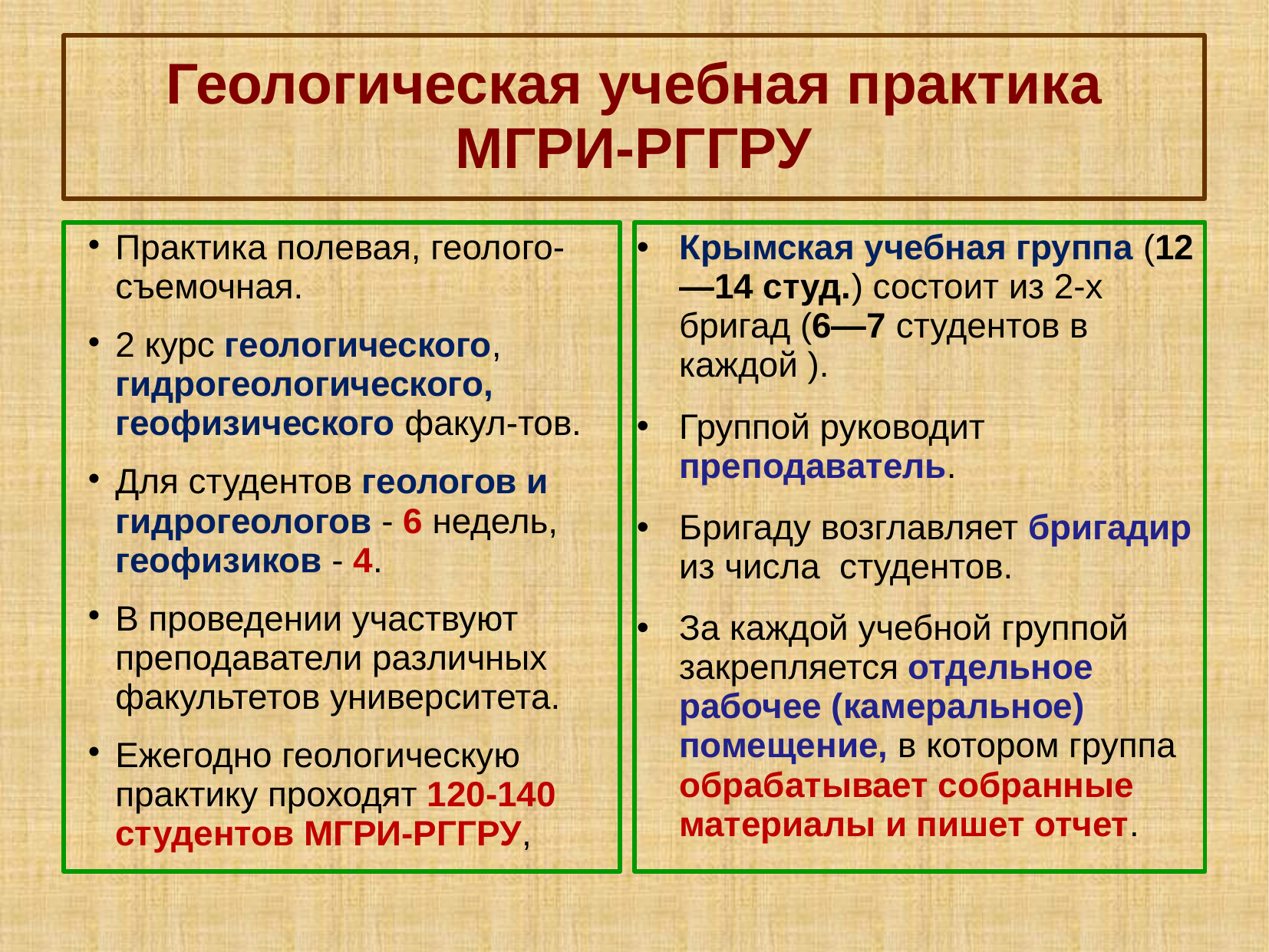

# Геологическая учебная практика МГРИ-РГГРУ
Практика полевая, геолого-съемочная.
2 курс геологического, гидрогеологического, геофизического факул-тов.
Для студентов геологов и гидрогеологов - 6 недель, геофизиков - 4.
В проведении участвуют преподаватели различных факультетов университета.
Ежегодно геологическую практику проходят 120-140 студентов МГРИ-РГГРУ,
Крымская учебная группа (12—14 студ.) состоит из 2-х бригад (6—7 студентов в каждой ).
Группой руководит преподаватель.
Бригаду возглавляет бригадир из числа  студентов.
За каждой учебной группой закрепляется отдельное рабочее (камеральное) помещение, в котором группа обрабатывает собранные материалы и пишет отчет.